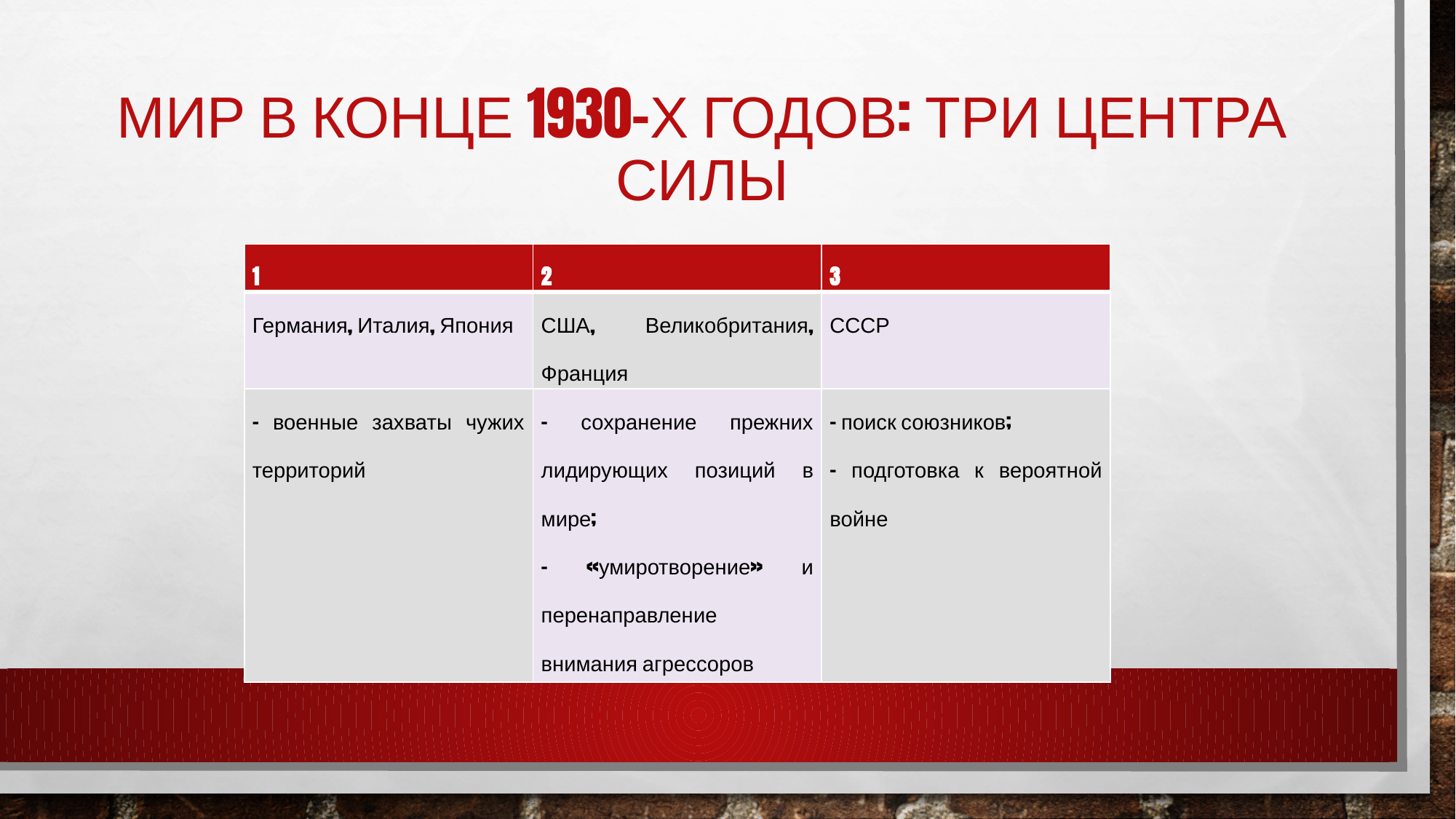

# Мир в конце 1930-х годов: Три центра силы
| 1 | 2 | 3 |
| --- | --- | --- |
| Германия, Италия, Япония | США, Великобритания, Франция | СССР |
| - военные захваты чужих территорий | - сохранение прежних лидирующих позиций в мире; - «умиротворение» и перенаправление внимания агрессоров | - поиск союзников; - подготовка к вероятной войне |